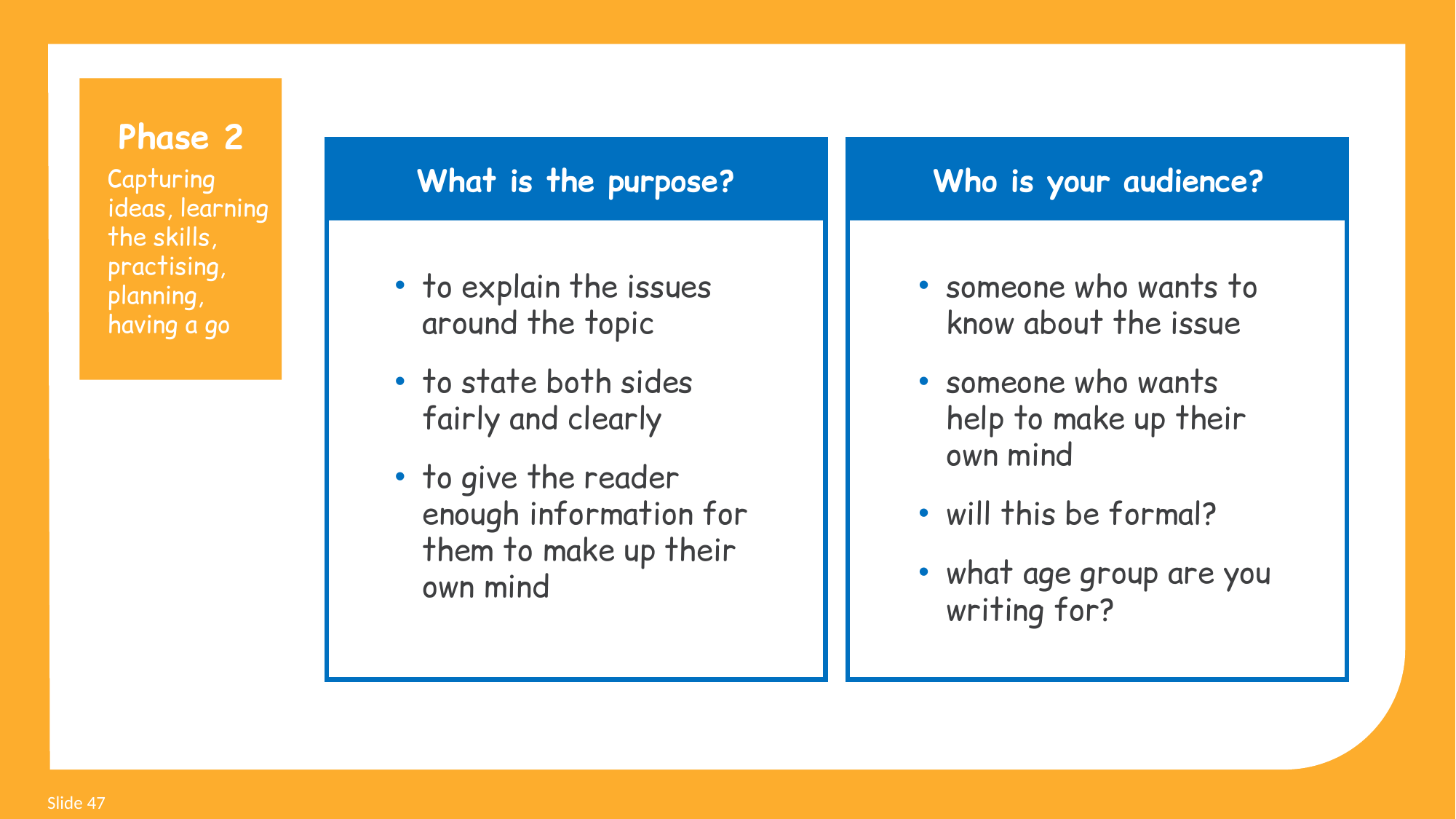

Phase 2
Capturing ideas, learning the skills, practising, planning, having a go

What is the purpose?

Who is your audience?
to explain the issues around the topic
to state both sides fairly and clearly
to give the reader enough information for them to make up their own mind
someone who wants to know about the issue
someone who wants help to make up their own mind
will this be formal?
what age group are you writing for?
Slide 47